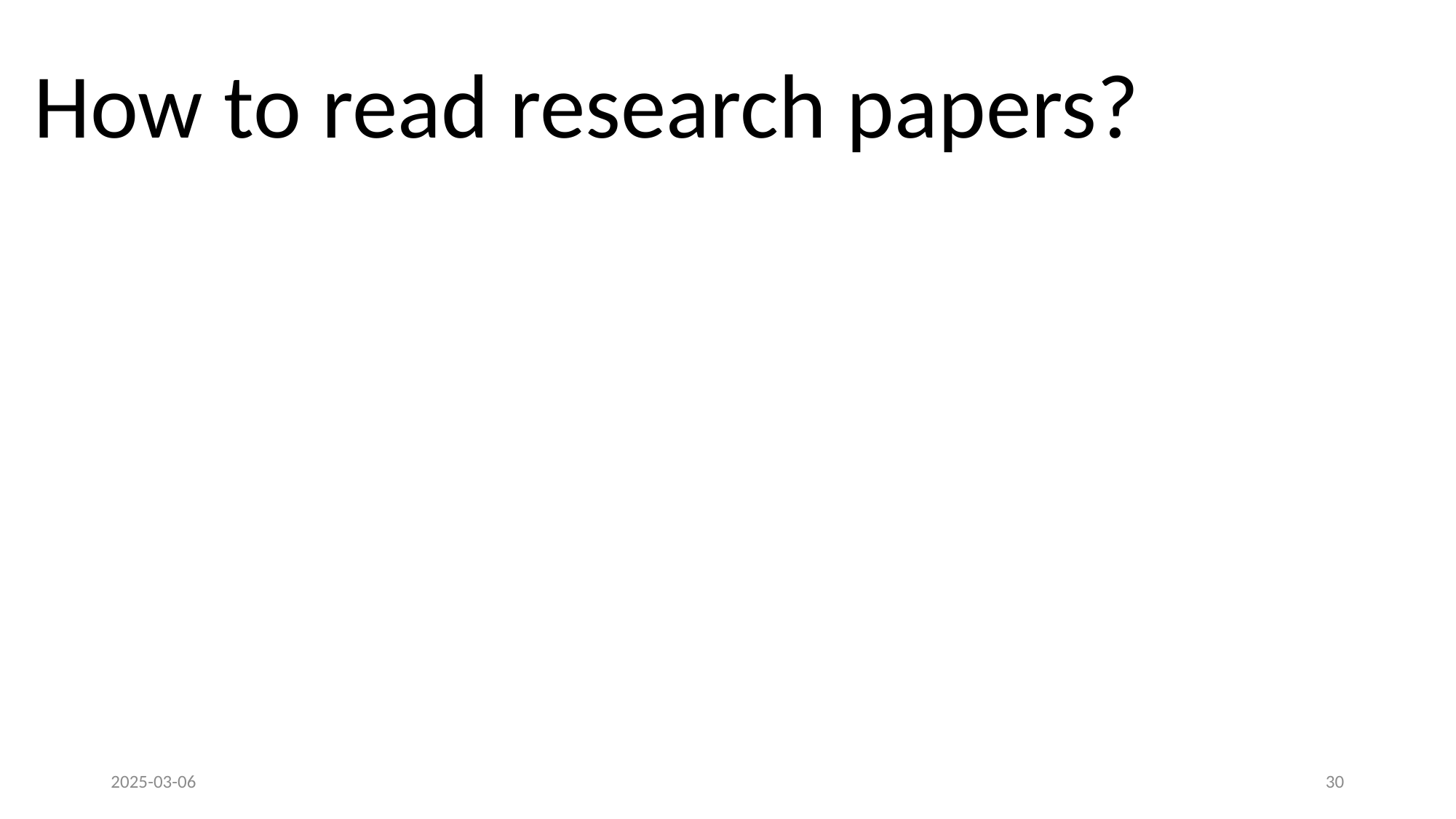

# How to read research papers?

2025-03-06
30